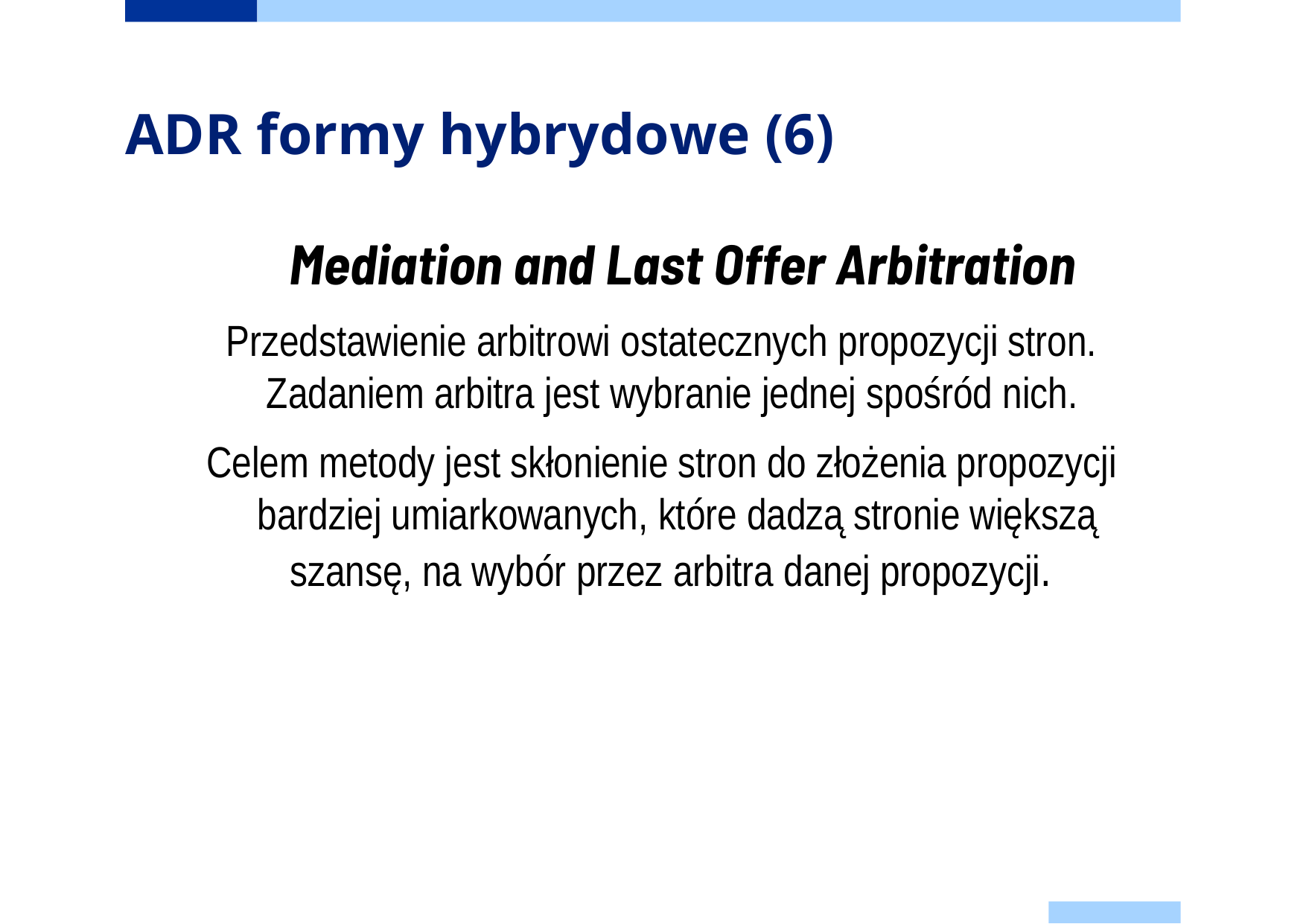

# ADR formy hybrydowe (6)
	 Mediation and Last Offer Arbitration
 Przedstawienie arbitrowi ostatecznych propozycji stron.
Zadaniem arbitra jest wybranie jednej spośród nich.
Celem metody jest skłonienie stron do złożenia propozycji bardziej umiarkowanych, które dadzą stronie większą szansę, na wybór przez arbitra danej propozycji.